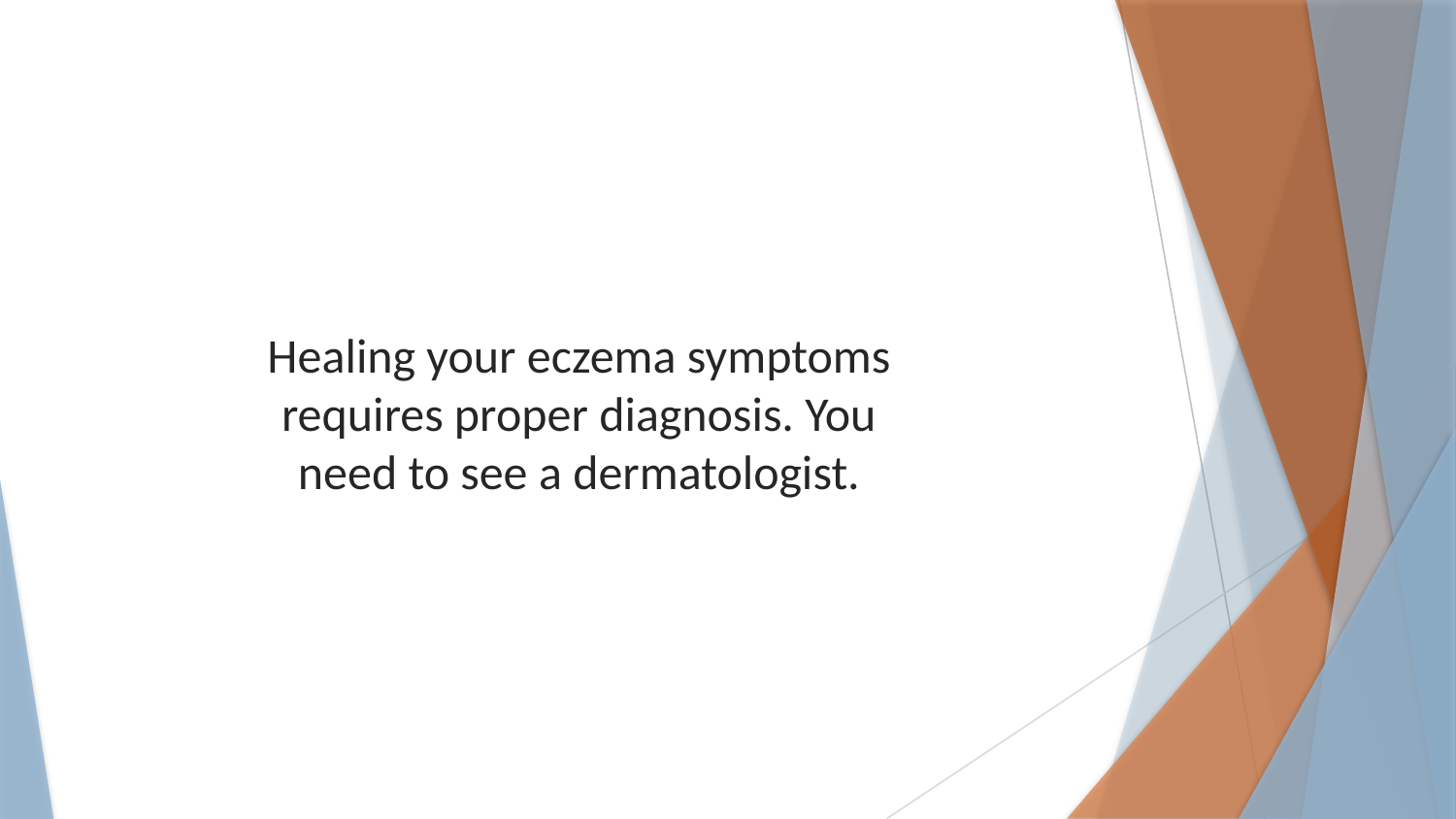

Healing your eczema symptoms requires proper diagnosis. You need to see a dermatologist.